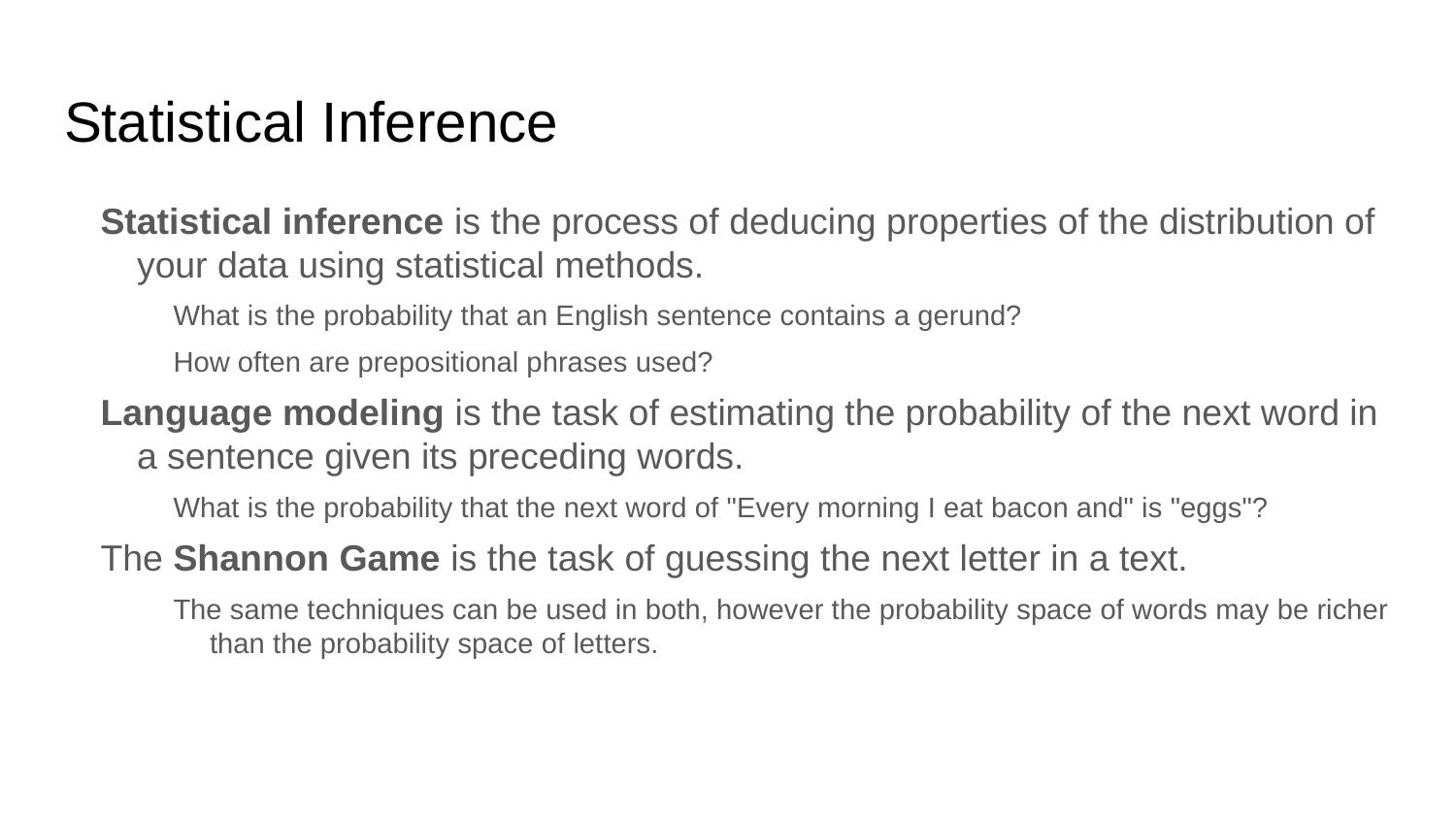

# Statistical Inference
Statistical inference is the process of deducing properties of the distribution of your data using statistical methods.
What is the probability that an English sentence contains a gerund?
How often are prepositional phrases used?
Language modeling is the task of estimating the probability of the next word in a sentence given its preceding words.
What is the probability that the next word of "Every morning I eat bacon and" is "eggs"?
The Shannon Game is the task of guessing the next letter in a text.
The same techniques can be used in both, however the probability space of words may be richer than the probability space of letters.